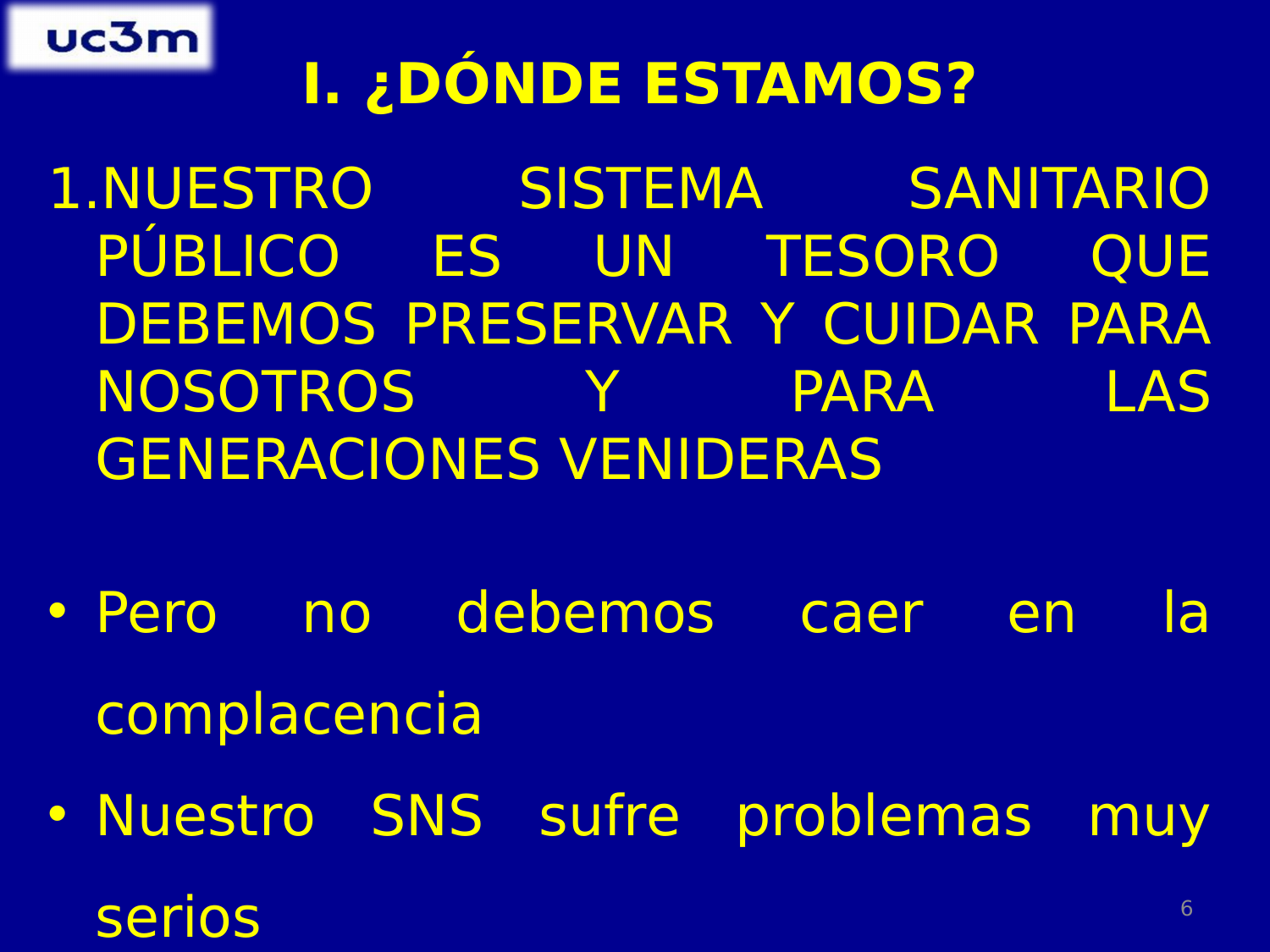

# I. ¿DÓNDE ESTAMOS?

NUESTRO SISTEMA SANITARIO PÚBLICO ES UN TESORO QUE DEBEMOS PRESERVAR Y CUIDAR PARA NOSOTROS Y PARA LAS GENERACIONES VENIDERAS

Pero no debemos caer en la complacencia
Nuestro SNS sufre problemas muy serios
6